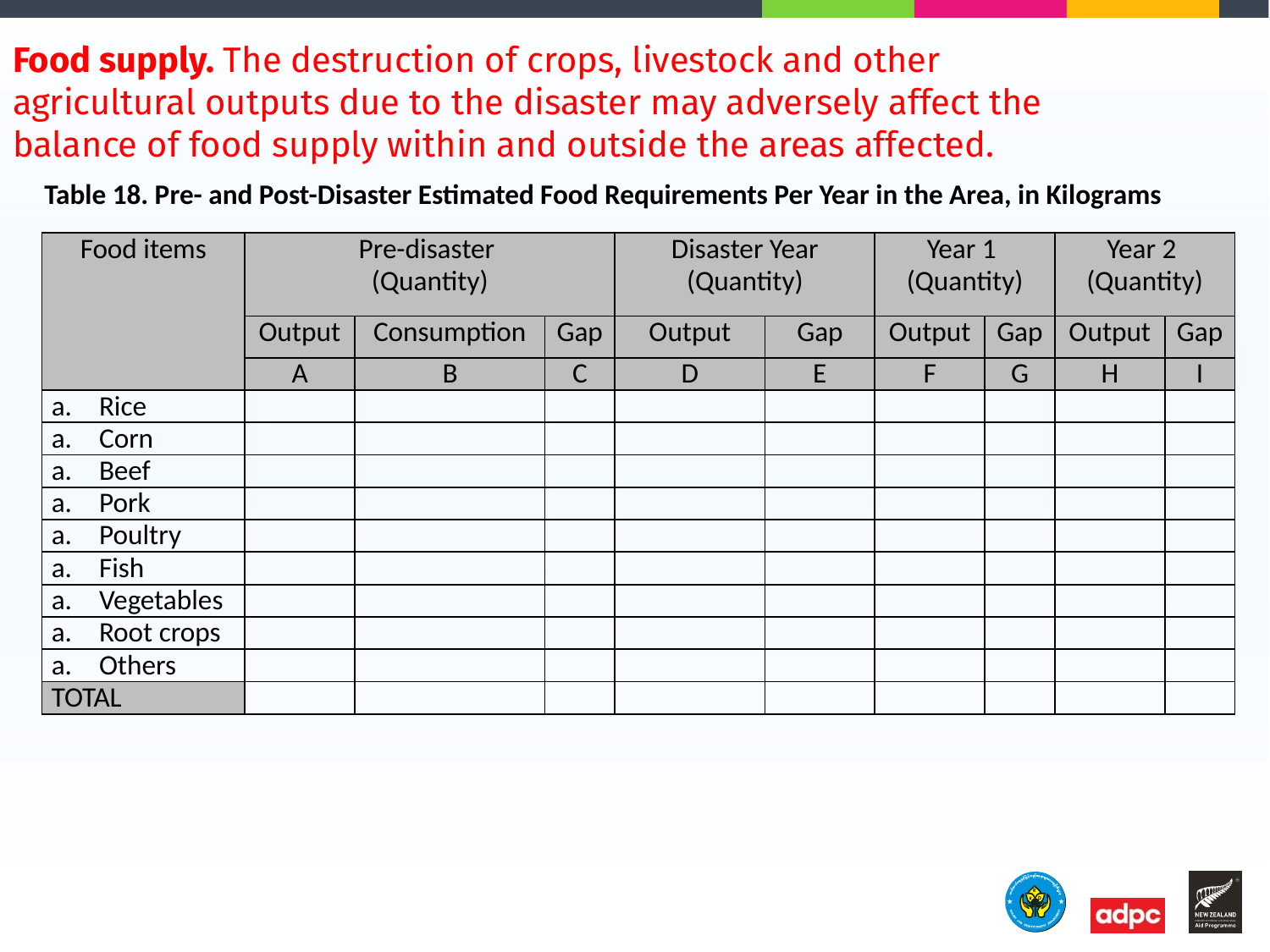

Food supply. The destruction of crops, livestock and other agricultural outputs due to the disaster may adversely affect the balance of food supply within and outside the areas affected.
Table 18. Pre- and Post-Disaster Estimated Food Requirements Per Year in the Area, in Kilograms

| Food items | Pre-disaster (Quantity) |  |  | Disaster Year (Quantity) |  | Year 1 (Quantity) |  | Year 2 (Quantity) |  |
| --- | --- | --- | --- | --- | --- | --- | --- | --- | --- |
|  | Output | Consumption | Gap | Output | Gap | Output | Gap | Output | Gap |
|  | A | B | C | D | E | F | G | H | I |
| Rice |  |  |  |  |  |  |  |  |  |
| Corn |  |  |  |  |  |  |  |  |  |
| Beef |  |  |  |  |  |  |  |  |  |
| Pork |  |  |  |  |  |  |  |  |  |
| Poultry |  |  |  |  |  |  |  |  |  |
| Fish |  |  |  |  |  |  |  |  |  |
| Vegetables |  |  |  |  |  |  |  |  |  |
| Root crops |  |  |  |  |  |  |  |  |  |
| Others |  |  |  |  |  |  |  |  |  |
| TOTAL |  |  |  |  |  |  |  |  |  |